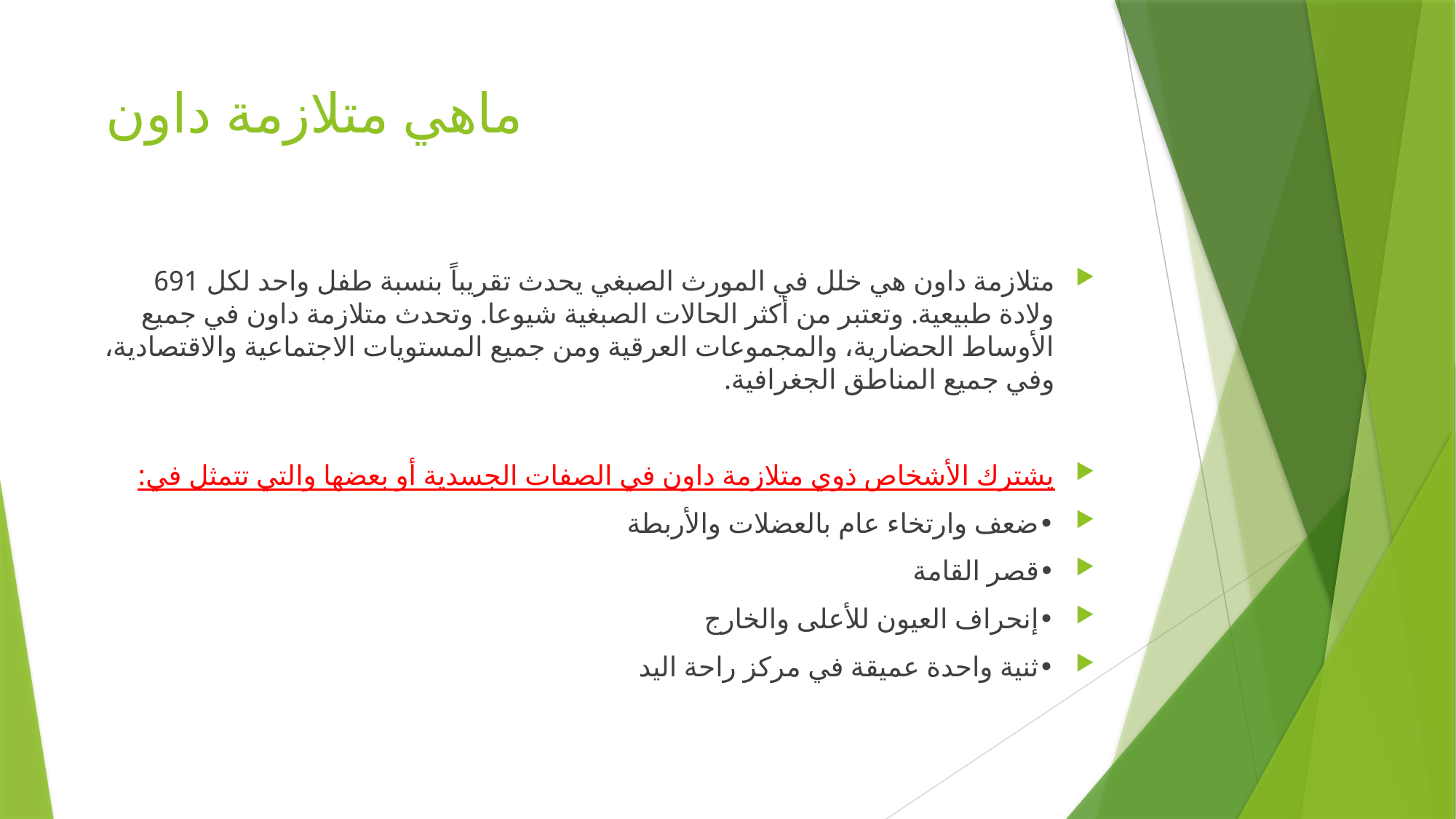

# ماهي متلازمة داون
متلازمة داون هي خلل في المورث الصبغي يحدث تقريباً بنسبة طفل واحد لكل 691 ولادة طبيعية. وتعتبر من أكثر الحالات الصبغية شيوعا. وتحدث متلازمة داون في جميع الأوساط الحضارية، والمجموعات العرقية ومن جميع المستويات الاجتماعية والاقتصادية، وفي جميع المناطق الجغرافية.

يشترك الأشخاص ذوي متلازمة داون في الصفات الجسدية أو بعضها والتي تتمثل في:
•ضعف وارتخاء عام بالعضلات والأربطة
•قصر القامة
•إنحراف العيون للأعلى والخارج
•ثنية واحدة عميقة في مركز راحة اليد